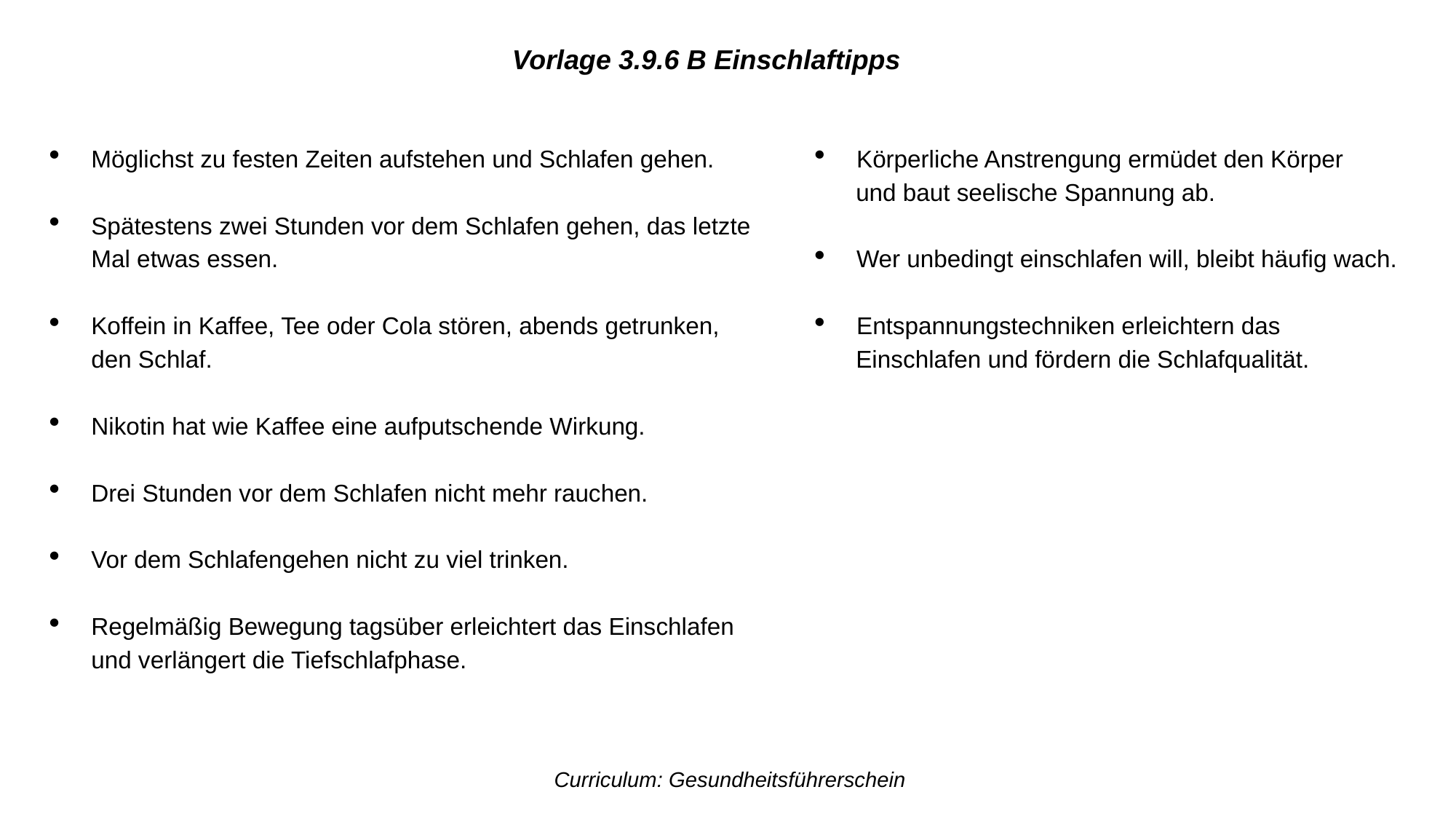

Vorlage 3.9.6 B Einschlaftipps
Möglichst zu festen Zeiten aufstehen und Schlafen gehen.

Spätestens zwei Stunden vor dem Schlafen gehen, das letzte Mal etwas essen.

Koffein in Kaffee, Tee oder Cola stören, abends getrunken, den Schlaf.

Nikotin hat wie Kaffee eine aufputschende Wirkung.

Drei Stunden vor dem Schlafen nicht mehr rauchen.

Vor dem Schlafengehen nicht zu viel trinken.

Regelmäßig Bewegung tagsüber erleichtert das Einschlafen und verlängert die Tiefschlafphase.

Körperliche Anstrengung ermüdet den Körper
      und baut seelische Spannung ab.

Wer unbedingt einschlafen will, bleibt häufig wach.

Entspannungstechniken erleichtern das
      Einschlafen und fördern die Schlafqualität.

Curriculum: Gesundheitsführerschein